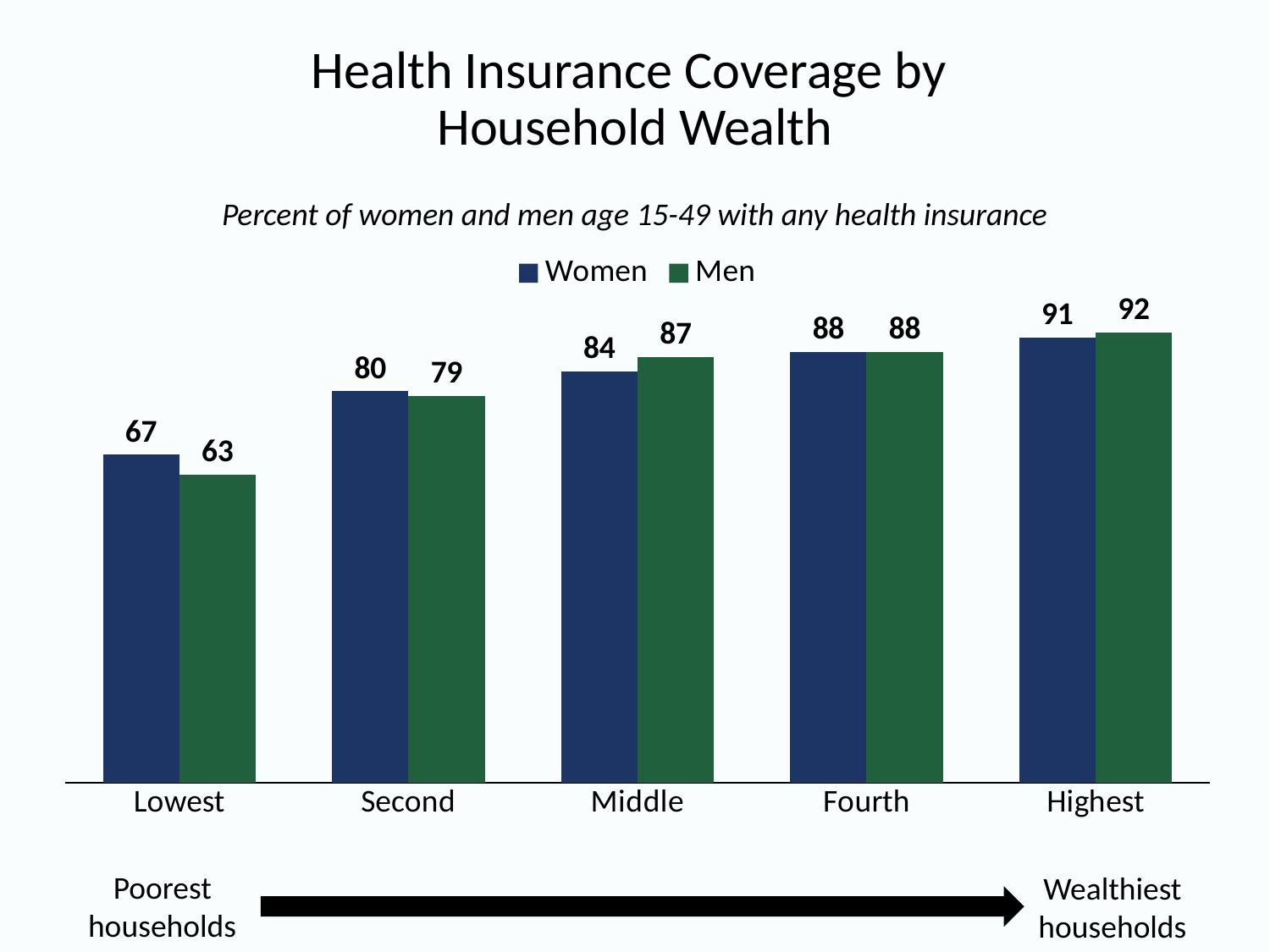

# Health Insurance Coverage by Household Wealth
Percent of women and men age 15-49 with any health insurance

### Chart

| Category | Women | Men |
|---|---|---|
| Lowest | 67.0 | 63.0 |
| Second | 80.0 | 79.0 |
| Middle | 84.0 | 87.0 |
| Fourth | 88.0 | 88.0 |
| Highest | 91.0 | 92.0 |
Poorest
households
Wealthiest
households